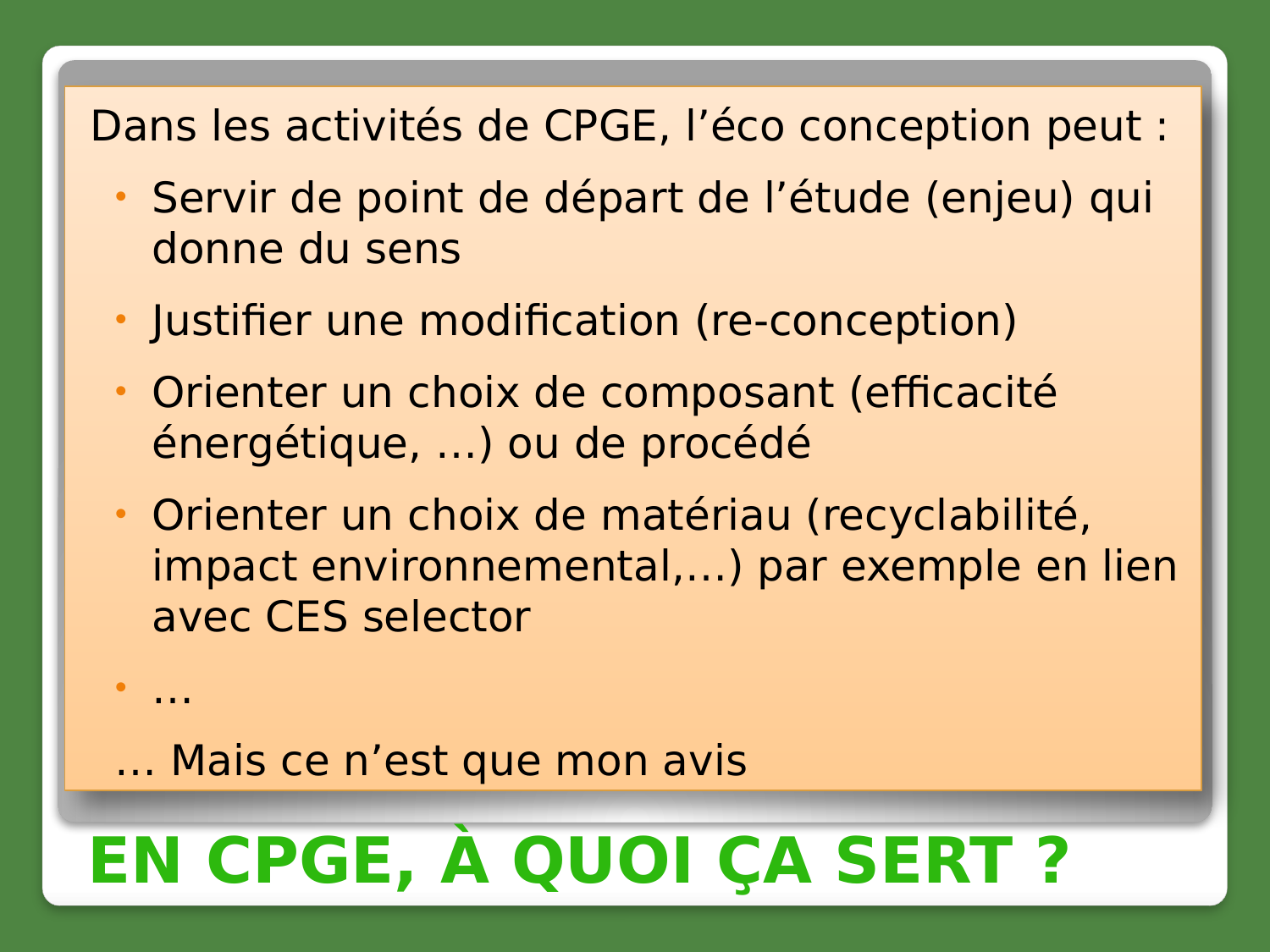

Dans les activités de CPGE, l’éco conception peut :
Servir de point de départ de l’étude (enjeu) qui donne du sens
Justifier une modification (re-conception)
Orienter un choix de composant (efficacité énergétique, …) ou de procédé
Orienter un choix de matériau (recyclabilité, impact environnemental,…) par exemple en lien avec CES selector
…
… Mais ce n’est que mon avis
# En CPGE, à quoi ça sert ?